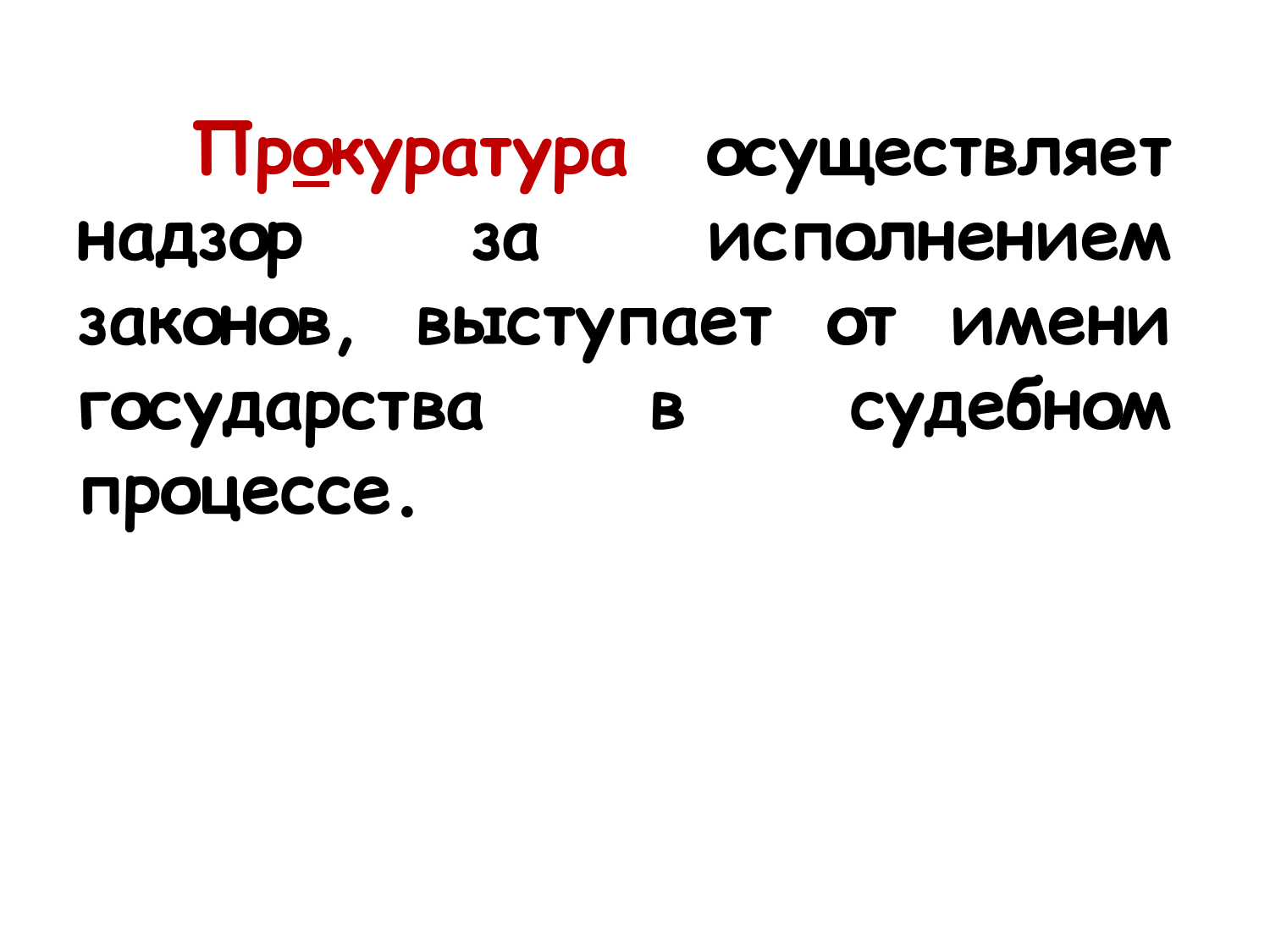

Прокуратура осуществляет надзор за исполнением законов, выступает от имени государства в судебном процессе.